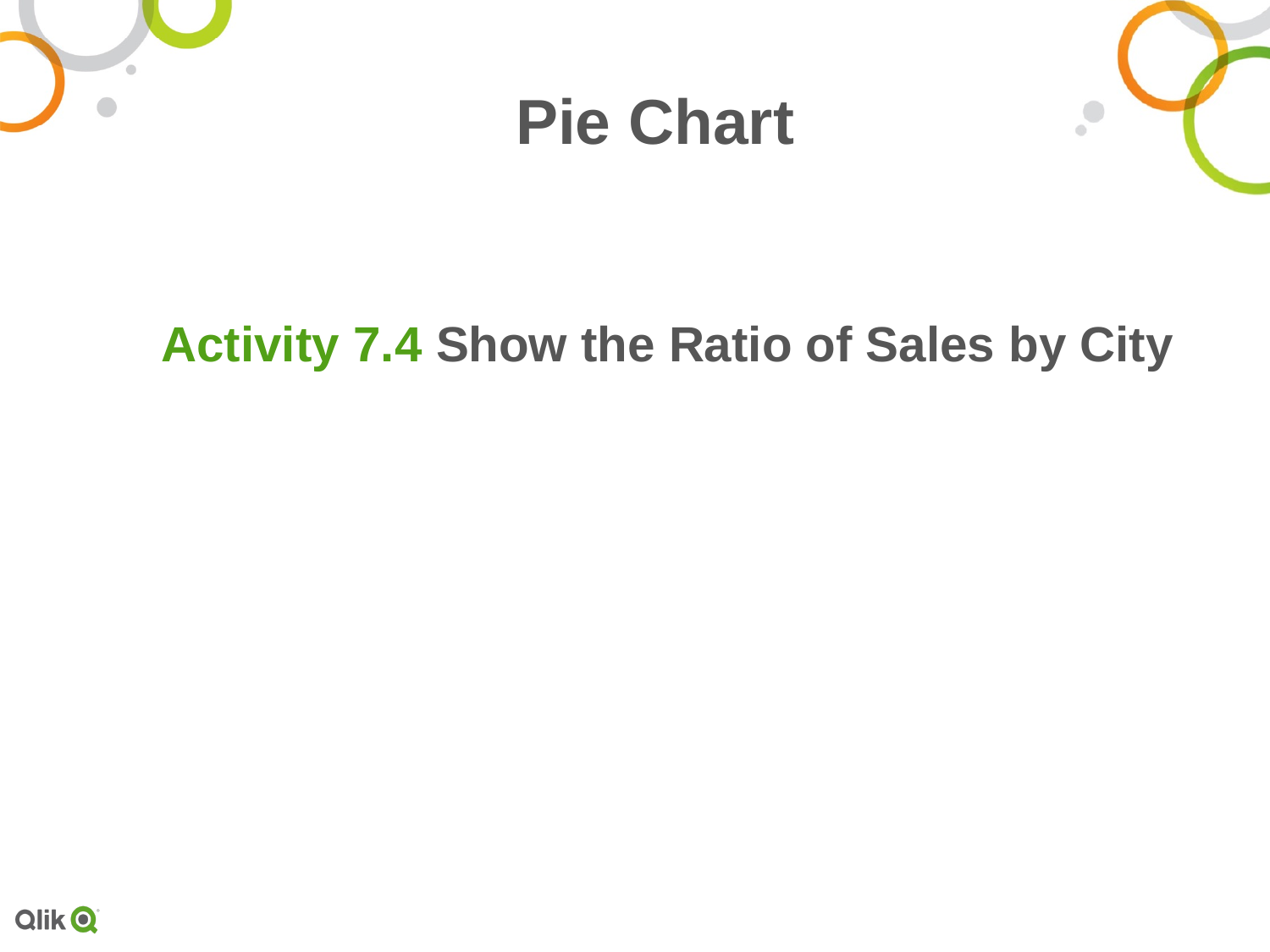

Pie Chart
Activity 7.4 Show the Ratio of Sales by City